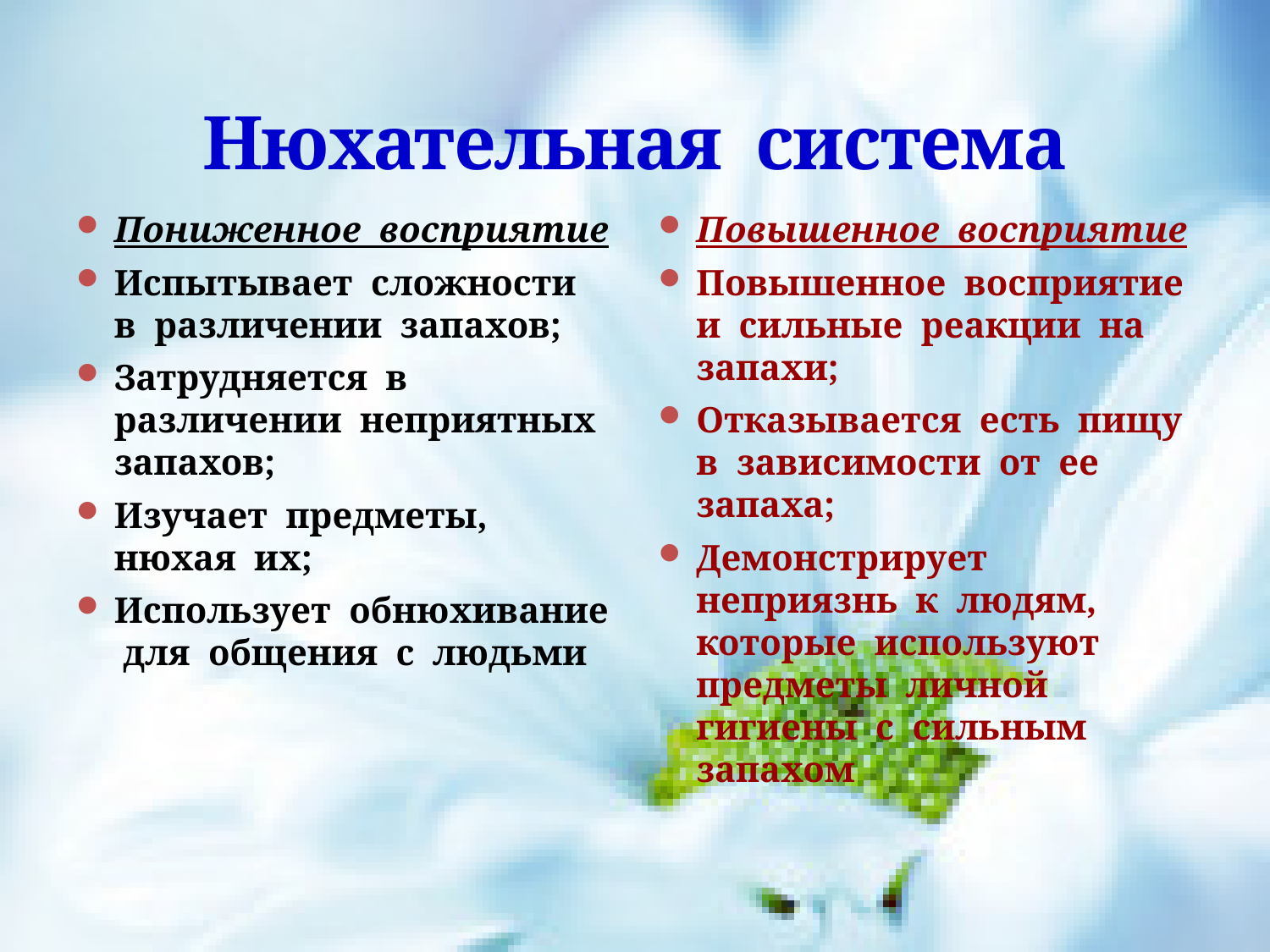

# Нюхательная  система
Пониженное  восприятие
Испытывает  сложности  в  различении  запахов;
Затрудняется  в  различении  неприятных  запахов;
Изучает  предметы, нюхая  их;
Использует  обнюхивание  для  общения  с  людьми
Повышенное  восприятие
Повышенное  восприятие  и  сильные  реакции  на  запахи;
Отказывается  есть  пищу  в  зависимости  от  ее  запаха;
Демонстрирует  неприязнь  к  людям, которые  используют  предметы  личной  гигиены  с  сильным  запахом